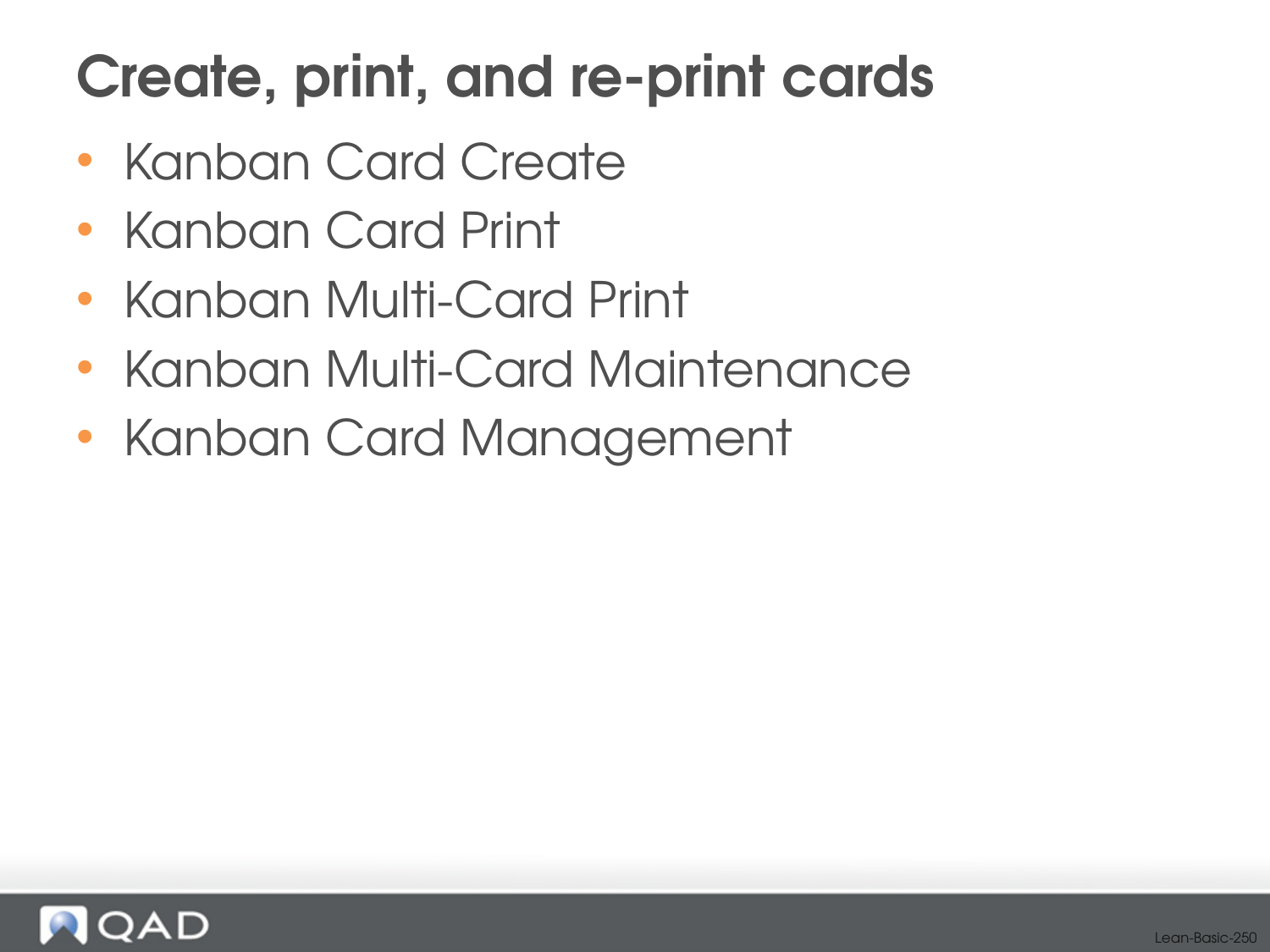

# Create, print, and re-print cards
Kanban Card Create
Kanban Card Print
Kanban Multi-Card Print
Kanban Multi-Card Maintenance
Kanban Card Management
Lean-Basic-250